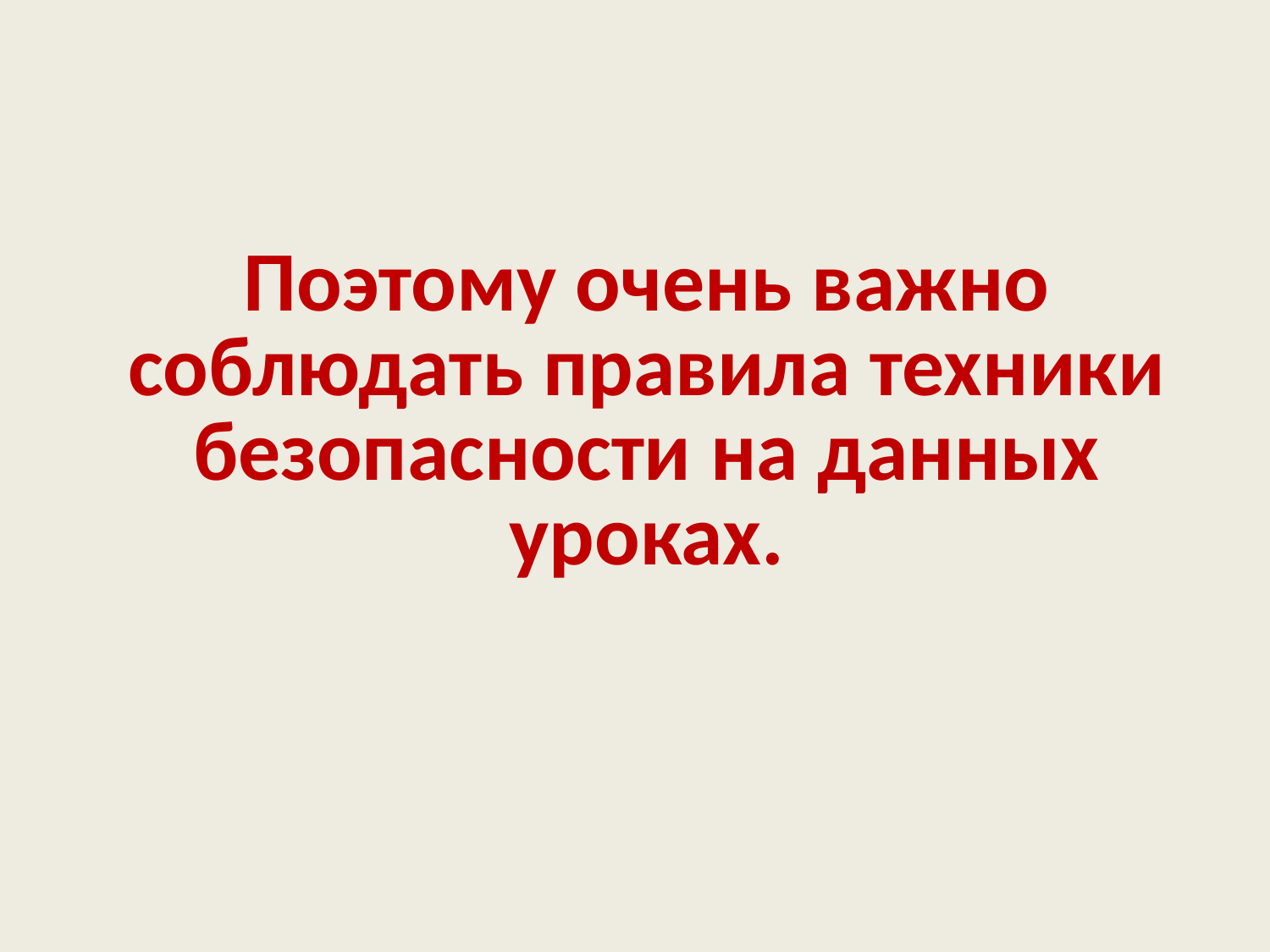

# Поэтому очень важно соблюдать правила техники безопасности на данных уроках.